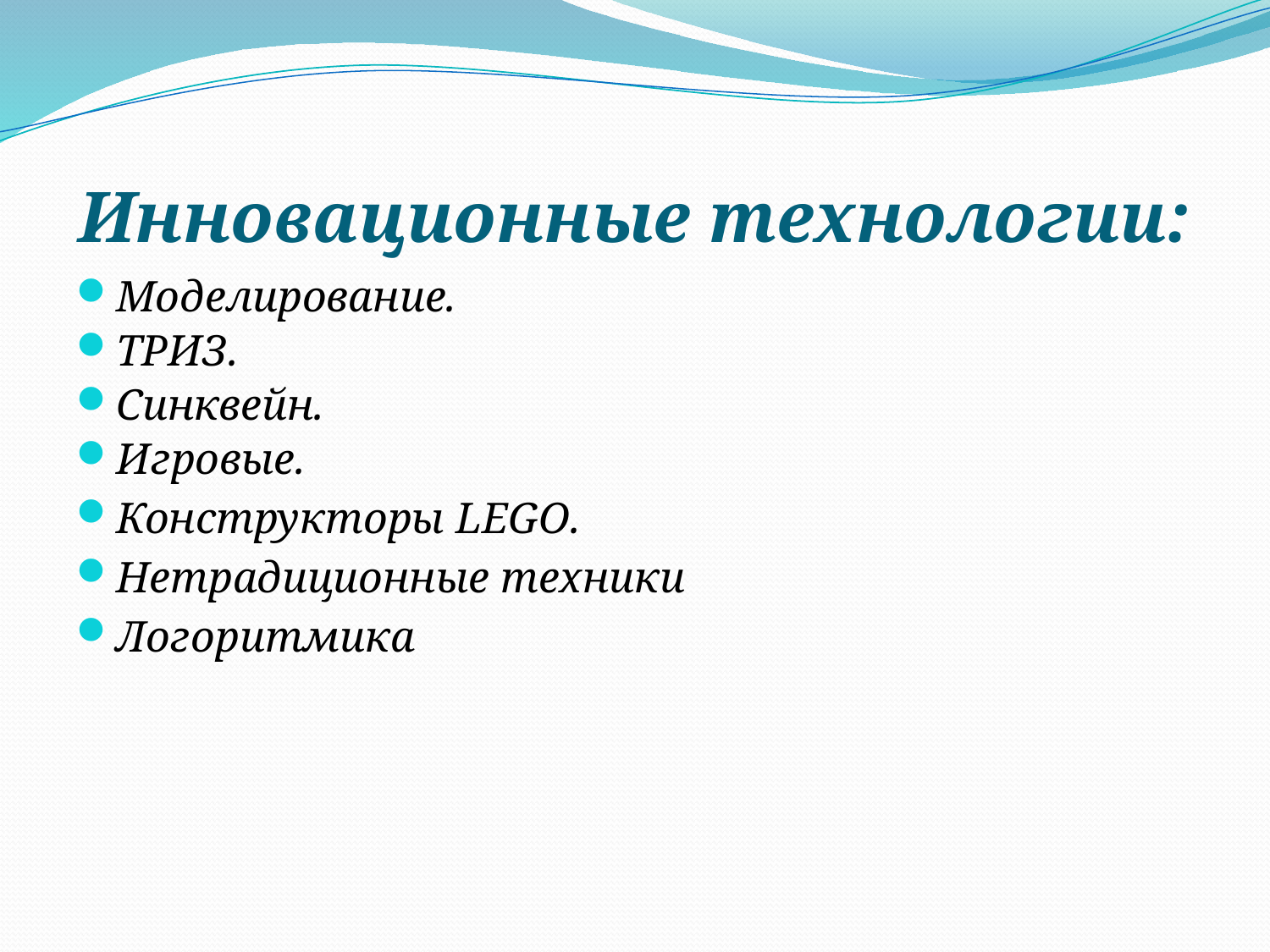

# Инновационные технологии:
Моделирование.
ТРИЗ.
Синквейн.
Игровые.
Конструкторы LEGO.
Нетрадиционные техники
Логоритмика